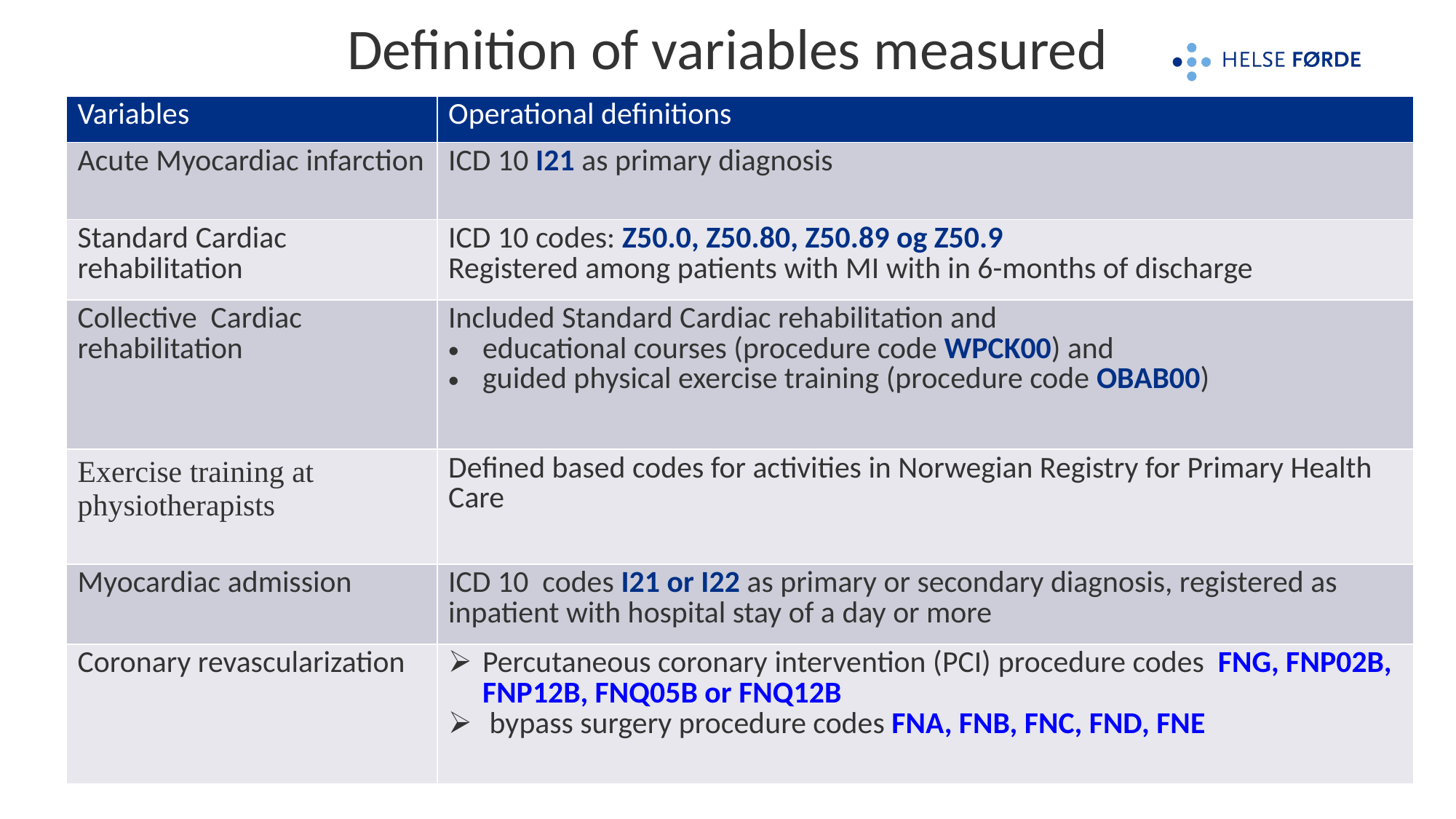

14.09.2023
# Definition of variables measured
| Variables | Operational definitions |
| --- | --- |
| Acute Myocardiac infarction | ICD 10 I21 as primary diagnosis |
| Standard Cardiac rehabilitation | ICD 10 codes: Z50.0, Z50.80, Z50.89 og Z50.9 Registered among patients with MI with in 6-months of discharge |
| Collective Cardiac rehabilitation | Included Standard Cardiac rehabilitation and educational courses (procedure code WPCK00) and guided physical exercise training (procedure code OBAB00) |
| Exercise training at physiotherapists | Defined based codes for activities in Norwegian Registry for Primary Health Care |
| Myocardiac admission | ICD 10 codes I21 or I22 as primary or secondary diagnosis, registered as inpatient with hospital stay of a day or more |
| Coronary revascularization | Percutaneous coronary intervention (PCI) procedure codes  FNG, FNP02B, FNP12B, FNQ05B or FNQ12B bypass surgery procedure codes FNA, FNB, FNC, FND, FNE |
WIC Fall meeting 2023, Pisa